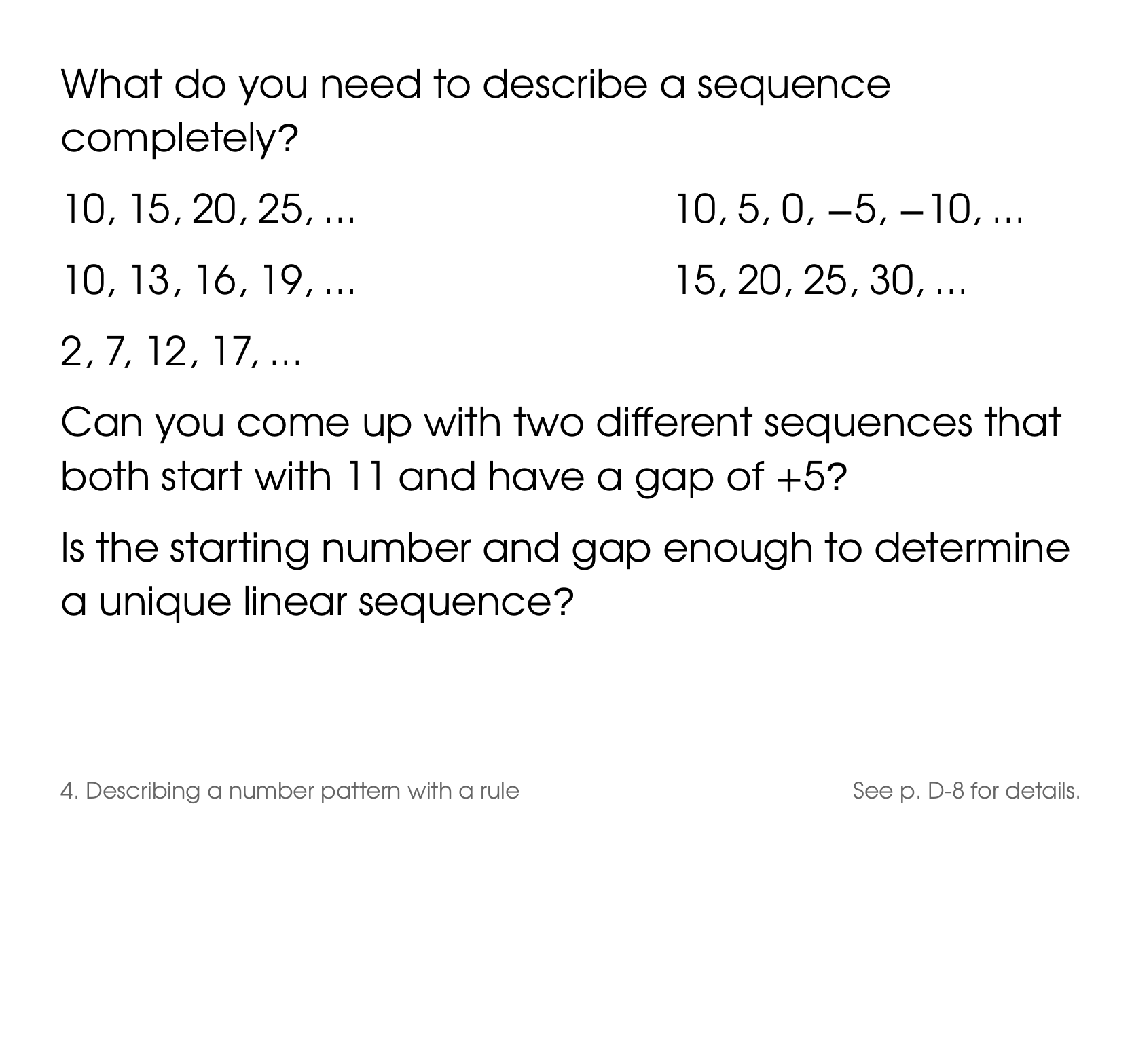

What do you need to describe a sequence completely?
10, 15, 20, 25, …				10, 5, 0, −5, −10, …
10, 13, 16, 19, …				15, 20, 25, 30, …
2, 7, 12, 17, …
Can you come up with two different sequences that both start with 11 and have a gap of +5?
Is the starting number and gap enough to determine
a unique linear sequence?
4. Describing a number pattern with a rule
See p. D-8 for details.